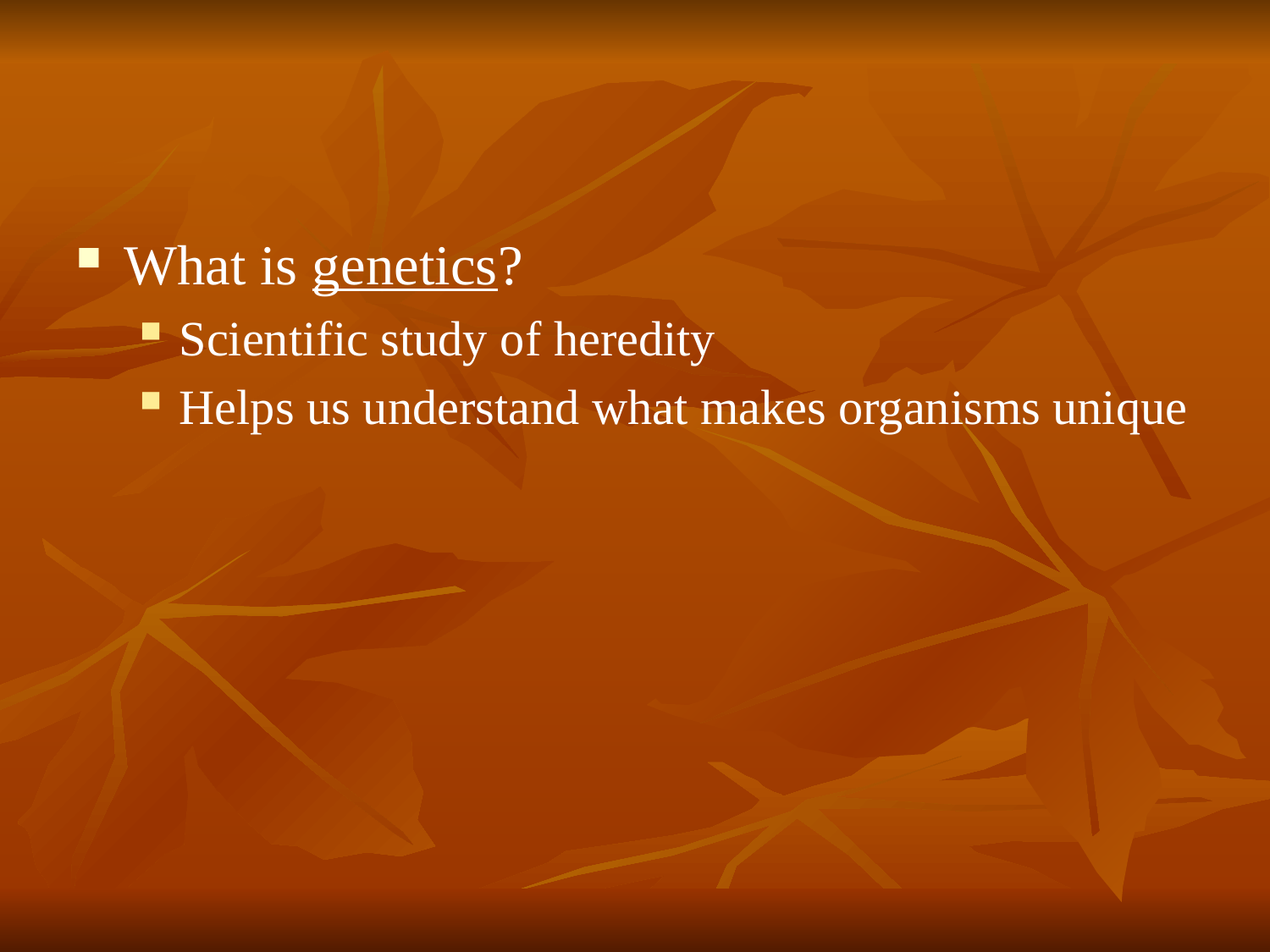

#
What is genetics?
Scientific study of heredity
Helps us understand what makes organisms unique